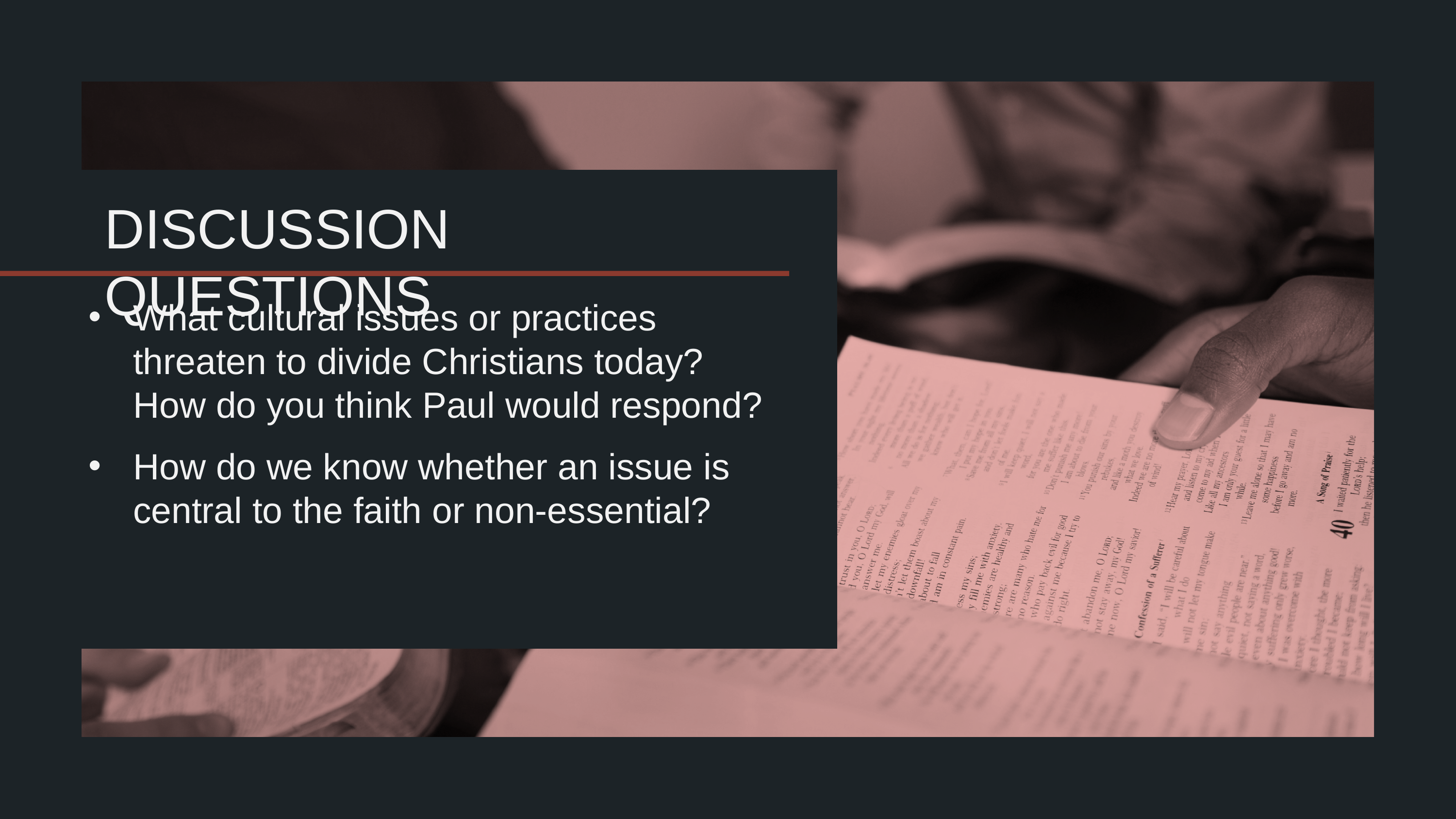

What cultural issues or practices threaten to divide Christians today? How do you think Paul would respond?
How do we know whether an issue is central to the faith or non-essential?